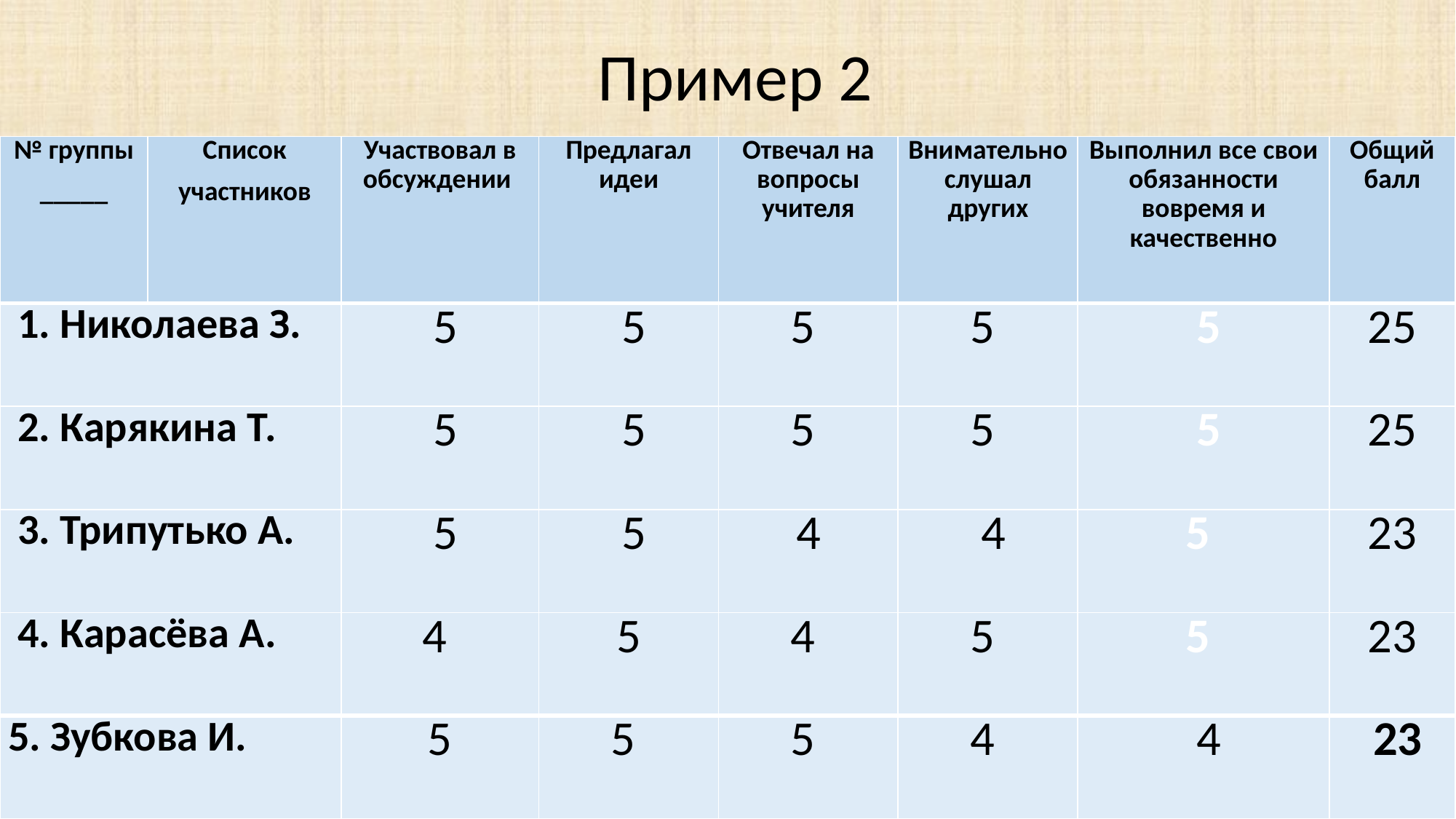

# Пример 2
| № группы \_\_\_\_\_ | Список участников | Участвовал в обсуждении | Предлагал идеи | Отвечал на вопросы учителя | Внимательно слушал других | Выполнил все свои обязанности вовремя и качественно | Общий балл |
| --- | --- | --- | --- | --- | --- | --- | --- |
| 1. Николаева З. |  | 5 | 5 | 5 | 5 | 5 | 25 |
| 2. Карякина Т. |  | 5 | 5 | 5 | 5 | 5 | 25 |
| 3. Трипутько А. |  | 5 | 5 | 4 | 4 | 5 | 23 |
| 4. Карасёва А. |  | 4 | 5 | 4 | 5 | 5 | 23 |
| 5. Зубкова И. |  | 5 | 5 | 5 | 4 | 4 | 23 |